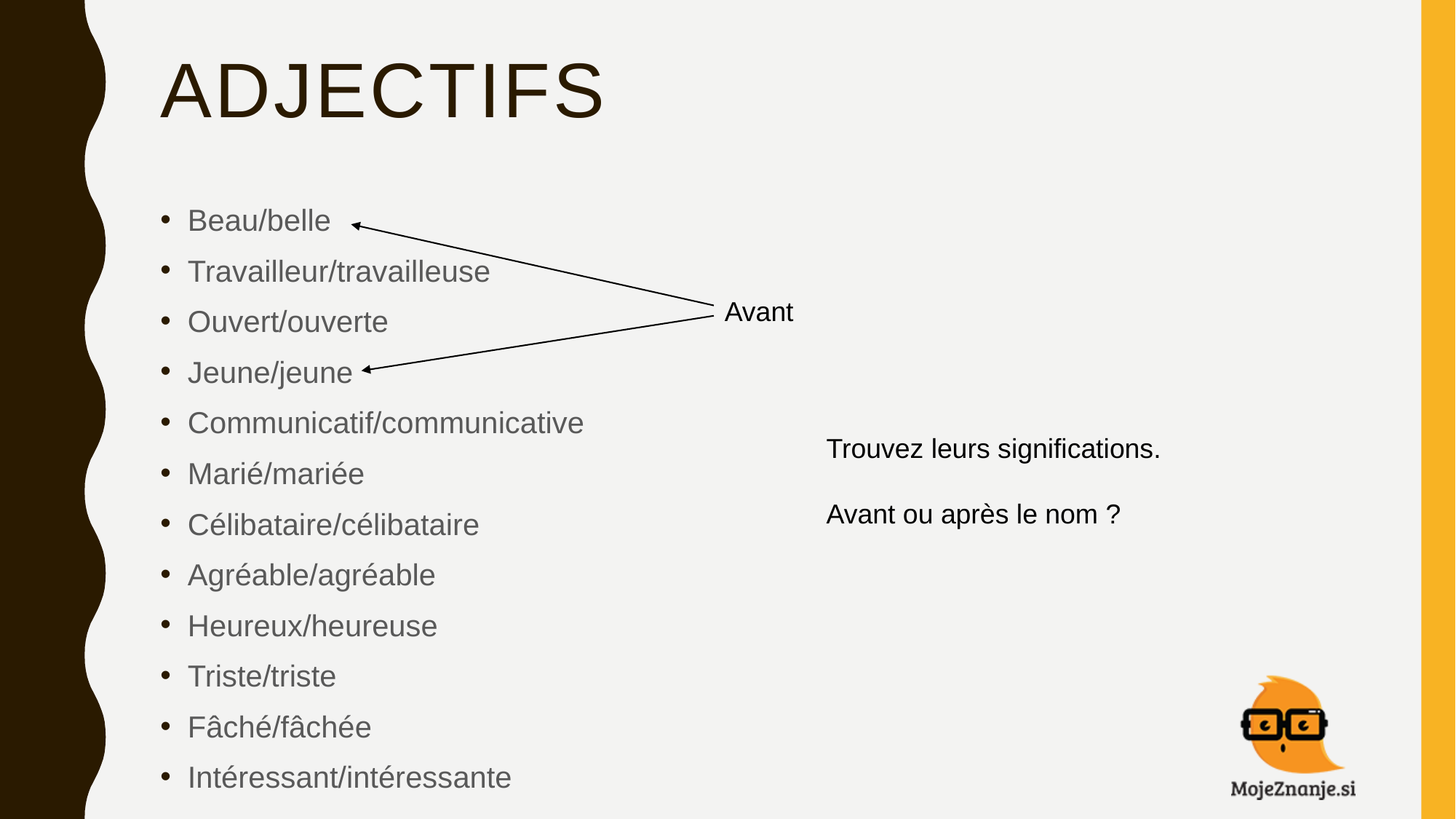

# Adjectifs
Beau/belle
Travailleur/travailleuse
Ouvert/ouverte
Jeune/jeune
Communicatif/communicative
Marié/mariée
Célibataire/célibataire
Agréable/agréable
Heureux/heureuse
Triste/triste
Fâché/fâchée
Intéressant/intéressante
Avant
Trouvez leurs significations.

Avant ou après le nom ?